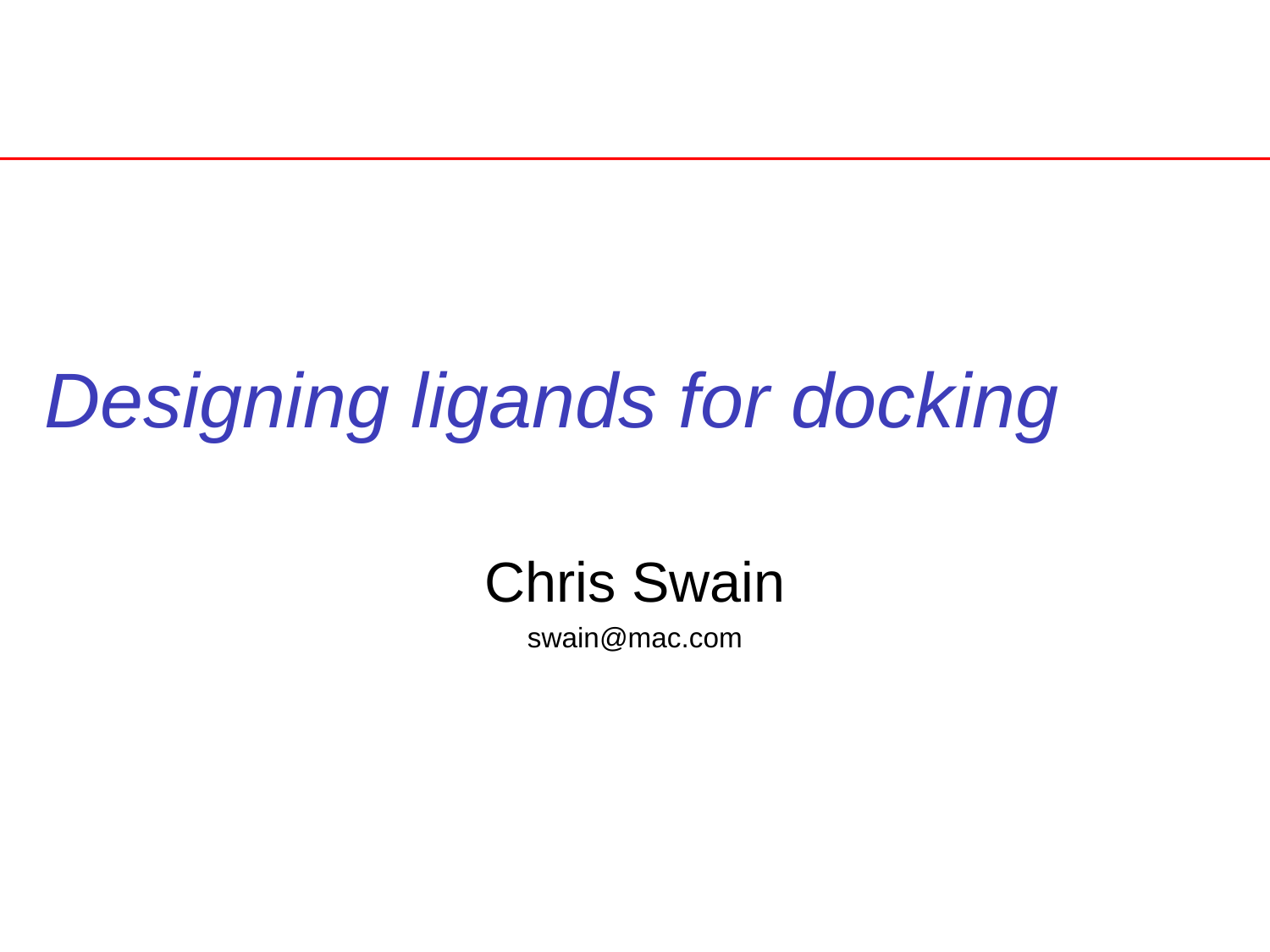

# Designing ligands for docking
Chris Swain
swain@mac.com